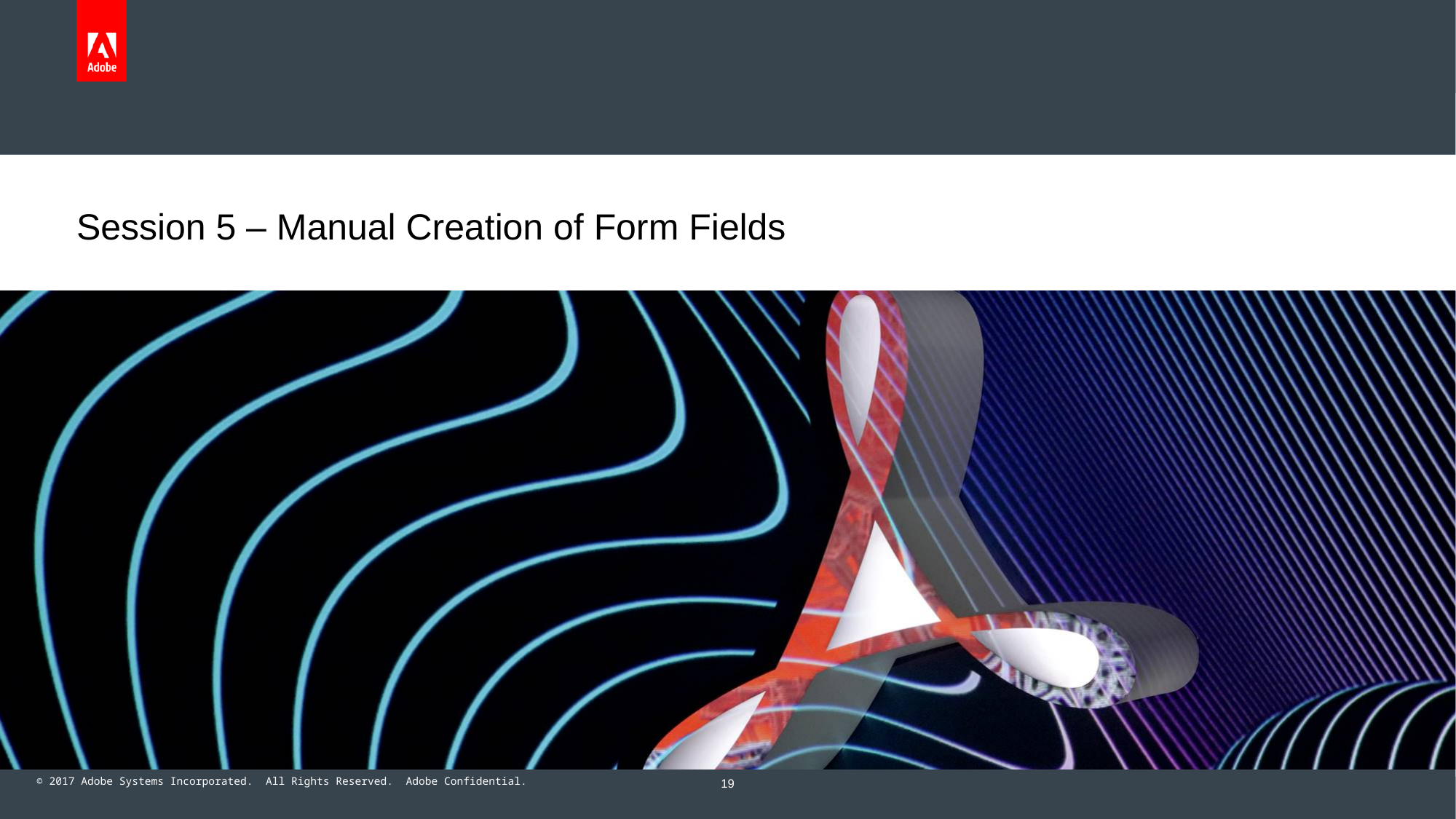

# Session 5 – Manual Creation of Form Fields
19